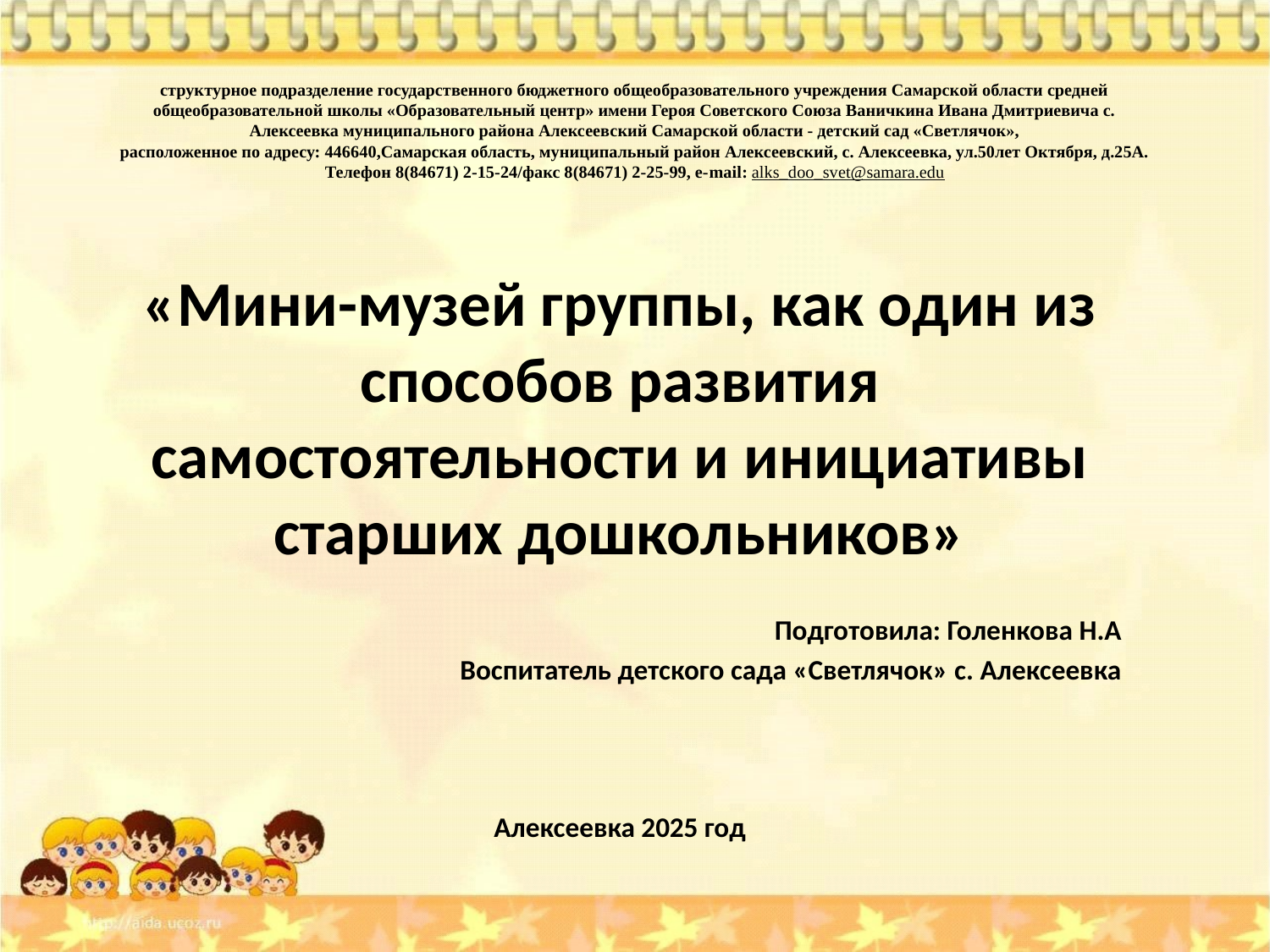

# структурное подразделение государственного бюджетного общеобразовательного учреждения Самарской области средней общеобразовательной школы «Образовательный центр» имени Героя Советского Союза Ваничкина Ивана Дмитриевича с. Алексеевка муниципального района Алексеевский Самарской области - детский сад «Светлячок», расположенное по адресу: 446640,Самарская область, муниципальный район Алексеевский, с. Алексеевка, ул.50лет Октября, д.25А. Телефон 8(84671) 2-15-24/факс 8(84671) 2-25-99, е-mail: alks_doo_svet@samara.edu
«Мини-музей группы, как один из способов развития самостоятельности и инициативы старших дошкольников»

Подготовила: Голенкова Н.А
Воспитатель детского сада «Светлячок» с. Алексеевка

Алексеевка 2025 год